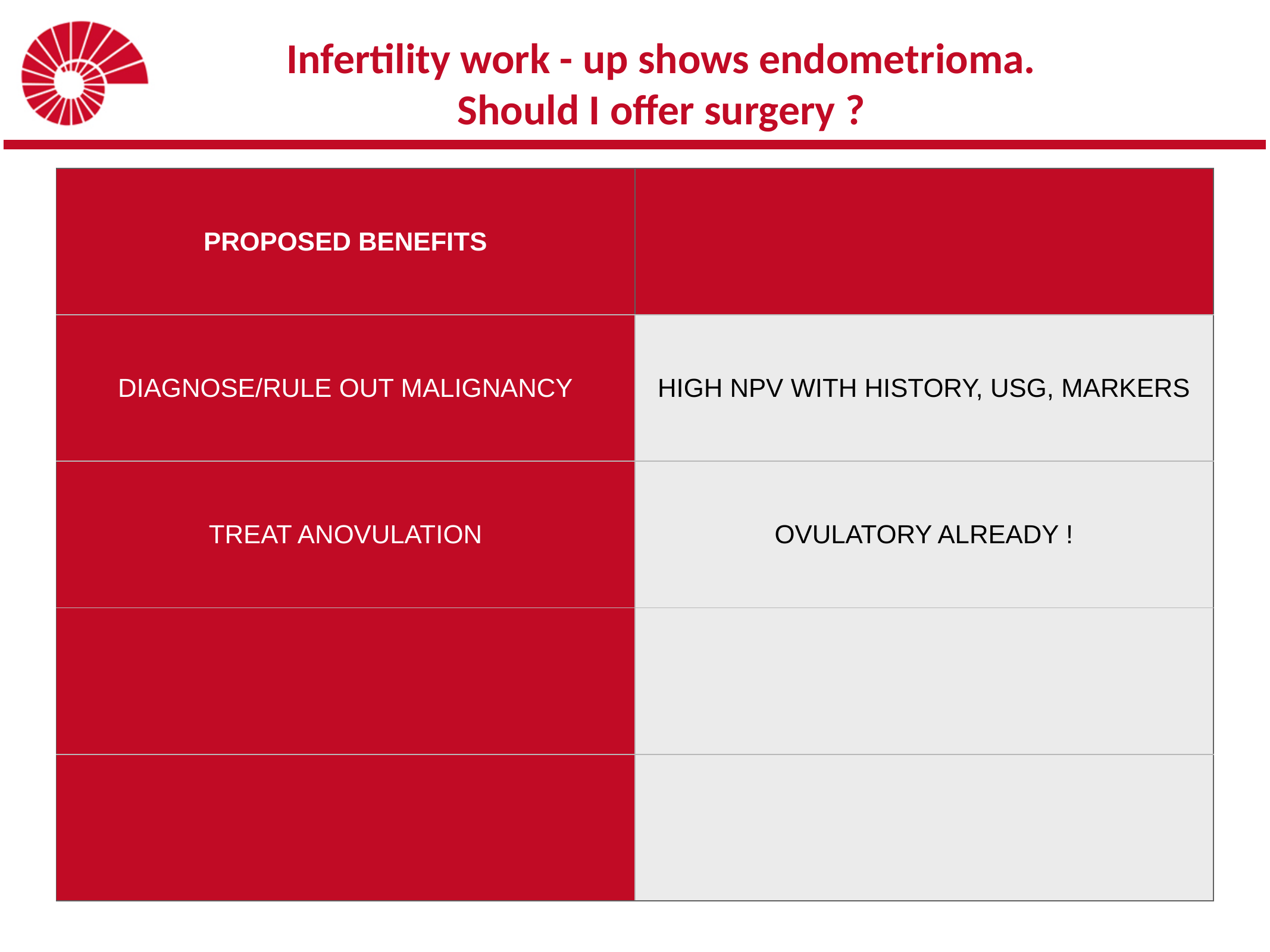

# Infertility work - up shows endometrioma.
Should I offer surgery ?
| PROPOSED BENEFITS |  |
| --- | --- |
| DIAGNOSE/RULE OUT MALIGNANCY | HIGH NPV WITH HISTORY, USG, MARKERS |
| TREAT ANOVULATION | OVULATORY ALREADY ! |
|  |  |
|  |  |